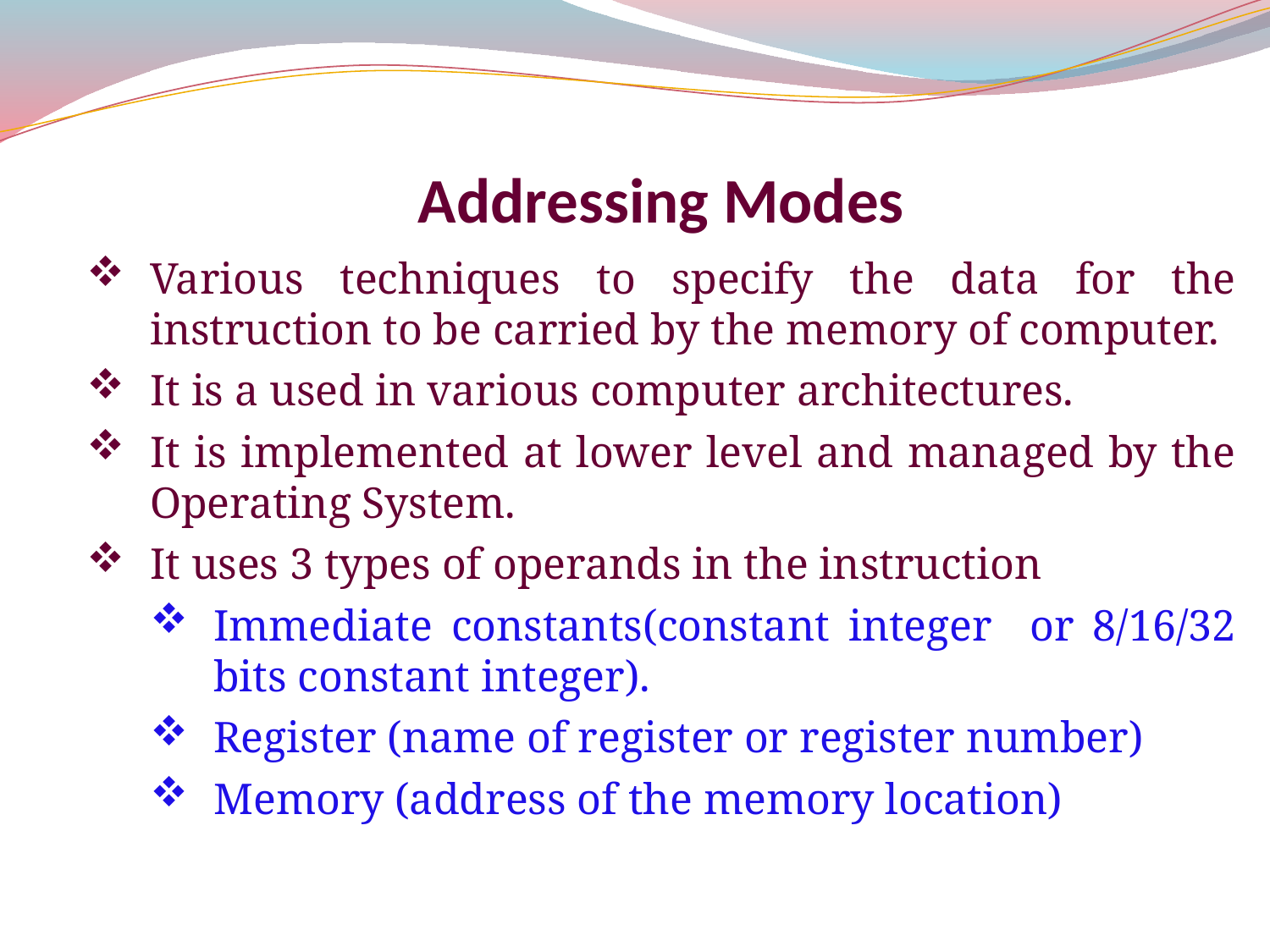

Addressing Modes
Various techniques to specify the data for the instruction to be carried by the memory of computer.
It is a used in various computer architectures.
It is implemented at lower level and managed by the Operating System.
It uses 3 types of operands in the instruction
Immediate constants(constant integer  or 8/16/32 bits constant integer).
Register (name of register or register number)
Memory (address of the memory location)